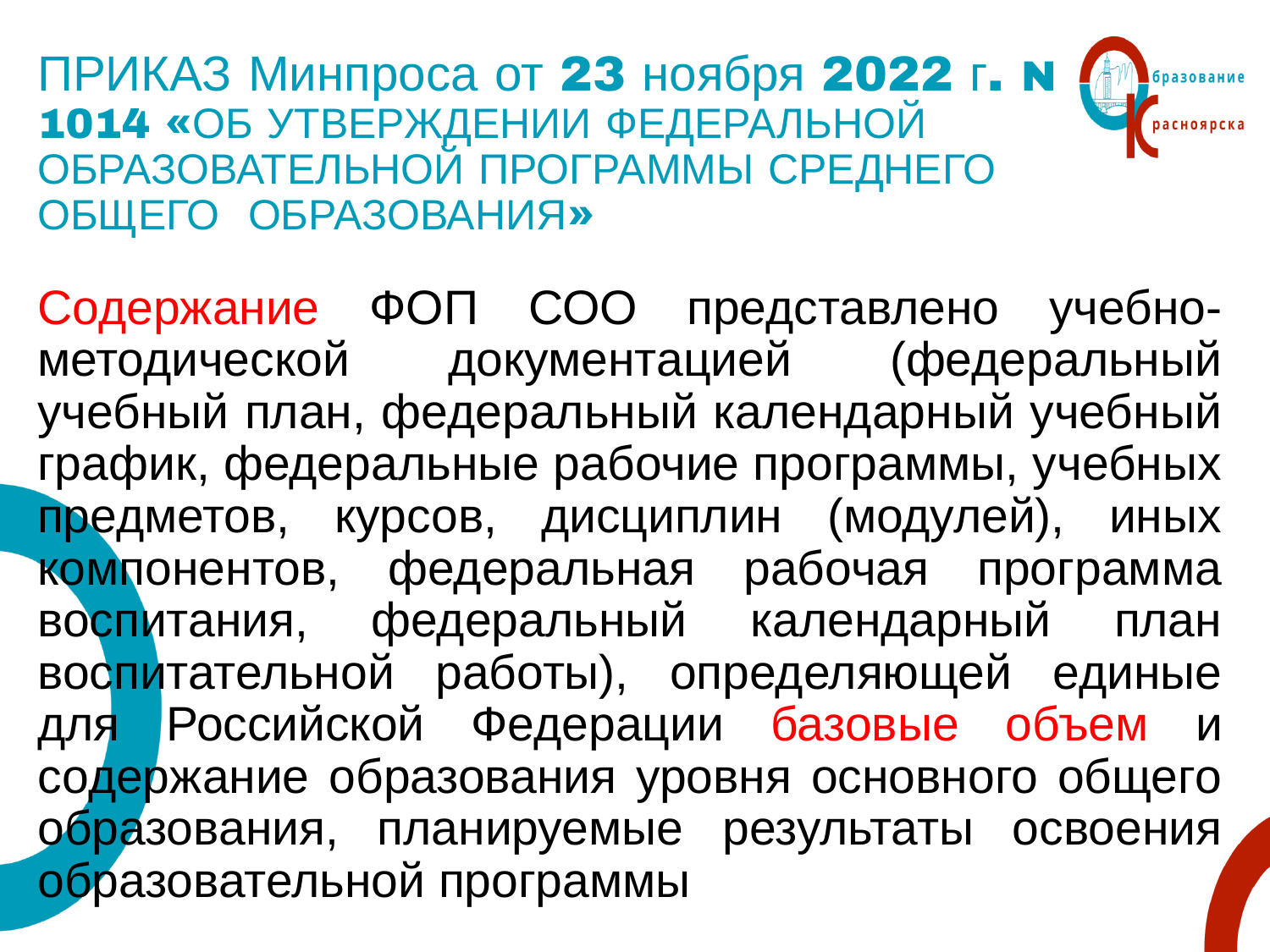

# ПРИКАЗ Минпроса от 23 ноября 2022 г. N 1014 «ОБ УТВЕРЖДЕНИИ ФЕДЕРАЛЬНОЙ  ОБРАЗОВАТЕЛЬНОЙ ПРОГРАММЫ СРЕДНЕГО ОБЩЕГО  ОБРАЗОВАНИЯ»
Содержание ФОП СОО представлено учебно-методической документацией (федеральный учебный план, федеральный календарный учебный график, федеральные рабочие программы, учебных предметов, курсов, дисциплин (модулей), иных компонентов, федеральная рабочая программа воспитания, федеральный календарный план воспитательной работы), определяющей единые для Российской Федерации базовые объем и содержание образования уровня основного общего образования, планируемые результаты освоения образовательной программы